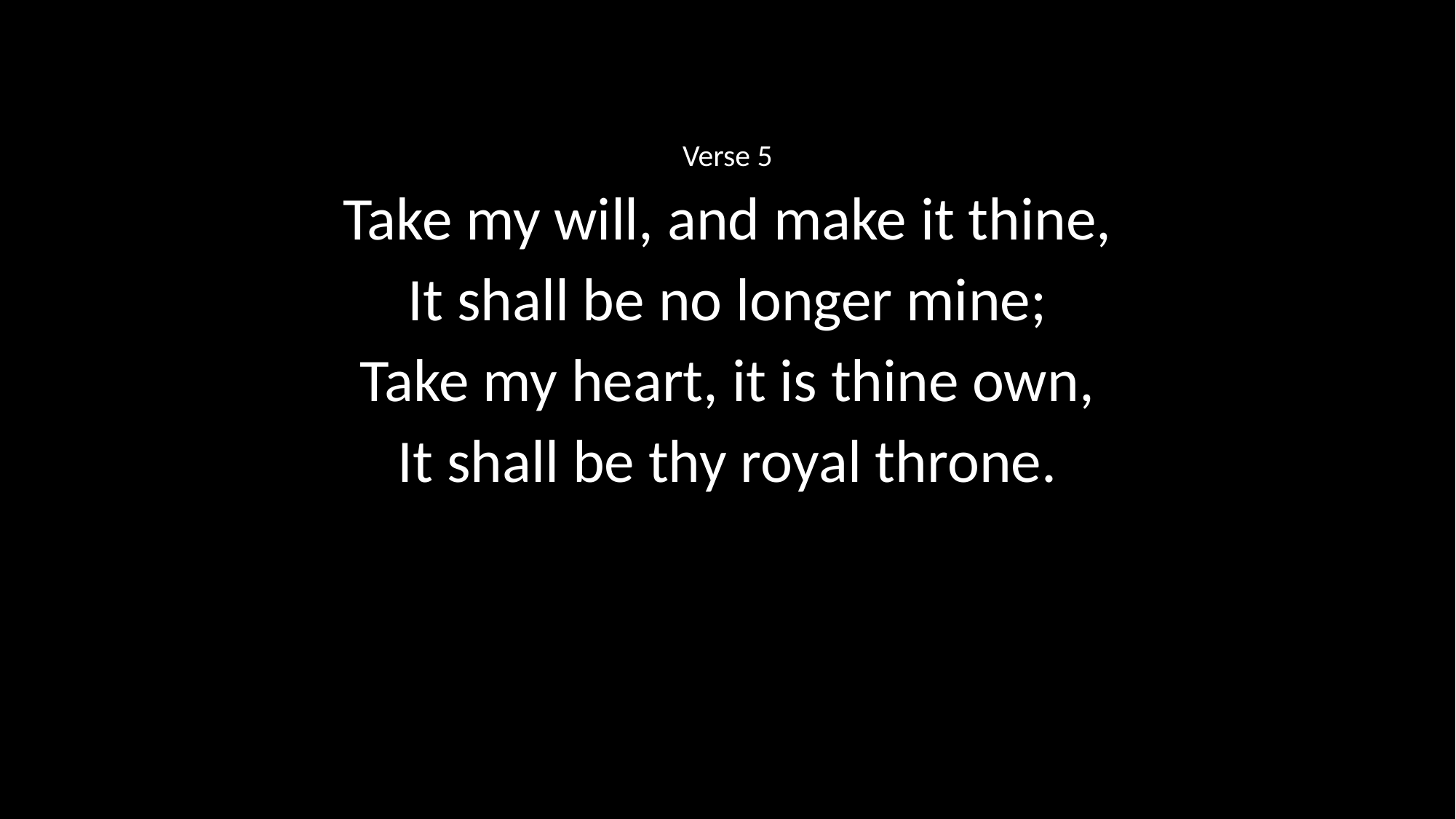

Verse 5
Take my will, and make it thine,
It shall be no longer mine;
Take my heart, it is thine own,
It shall be thy royal throne.